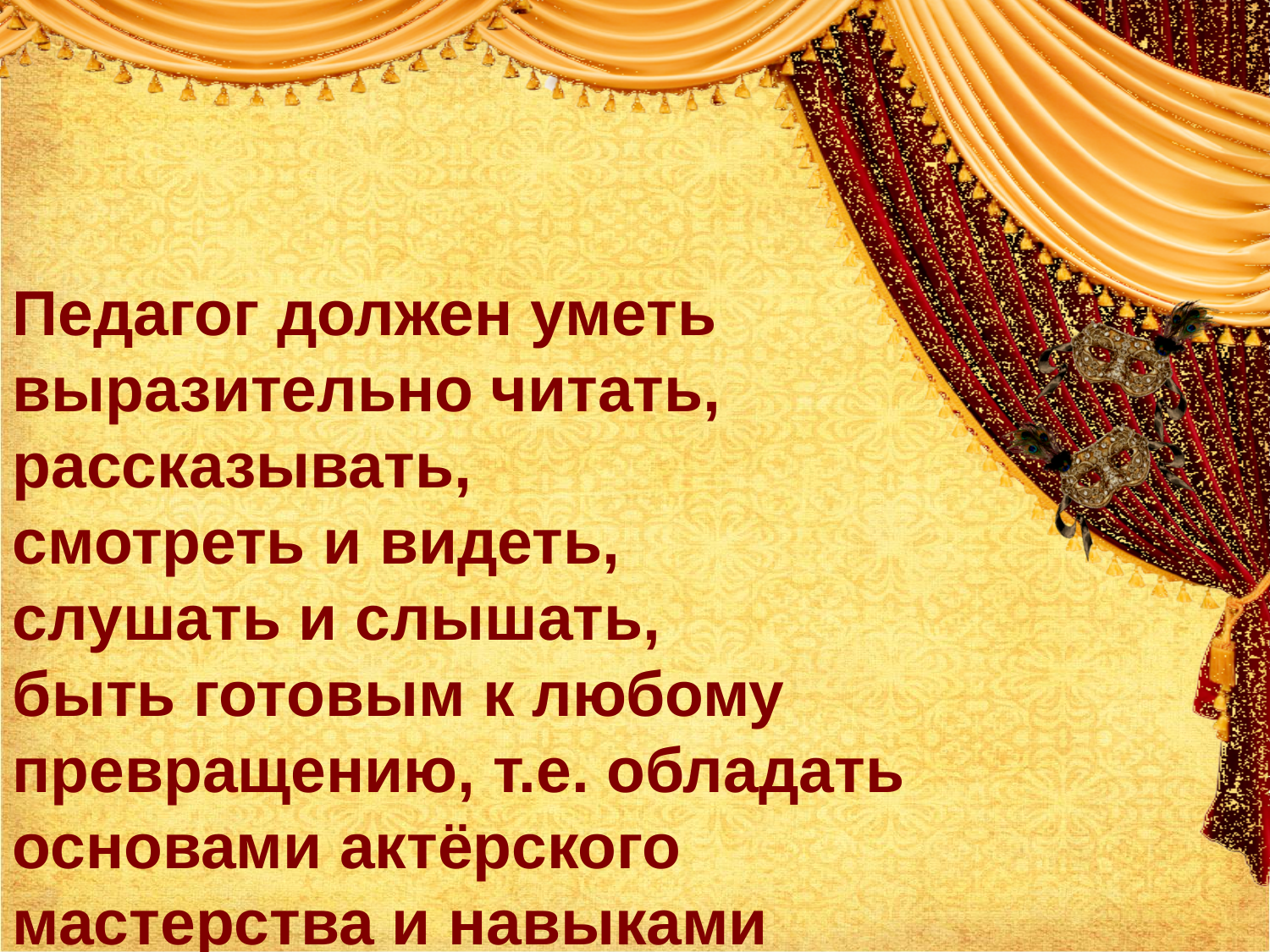

Педагог должен уметь
выразительно читать, рассказывать,
смотреть и видеть,
слушать и слышать,
быть готовым к любому превращению, т.е. обладать основами актёрского мастерства и навыками режиссуры.